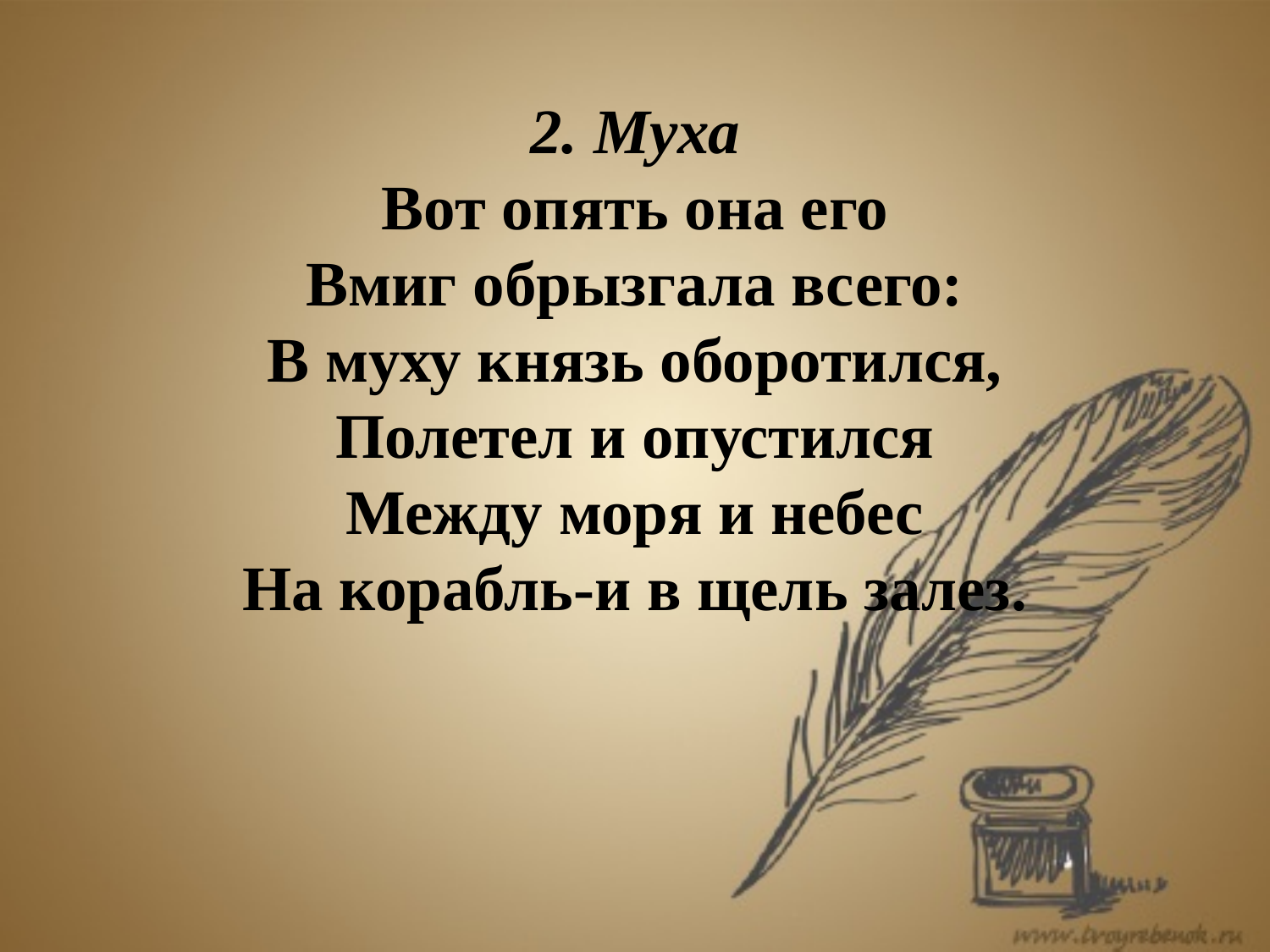

# 2. Муха Вот опять она его Вмиг обрызгала всего: В муху князь оборотился, Полетел и опустился Между моря и небес На корабль-и в щель залез.